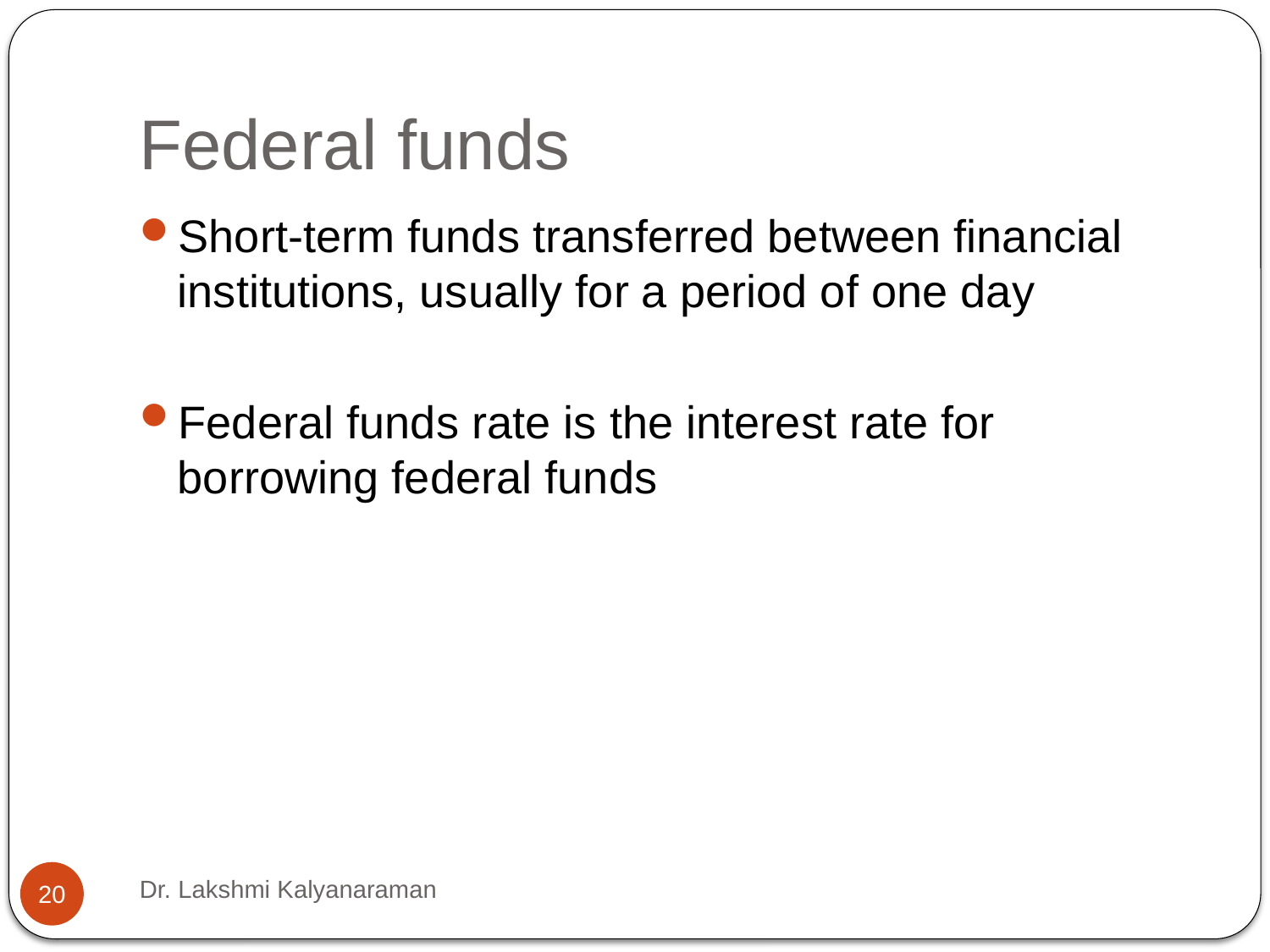

# Federal funds
Short-term funds transferred between financial institutions, usually for a period of one day

Federal funds rate is the interest rate for borrowing federal funds
Dr. Lakshmi Kalyanaraman
20